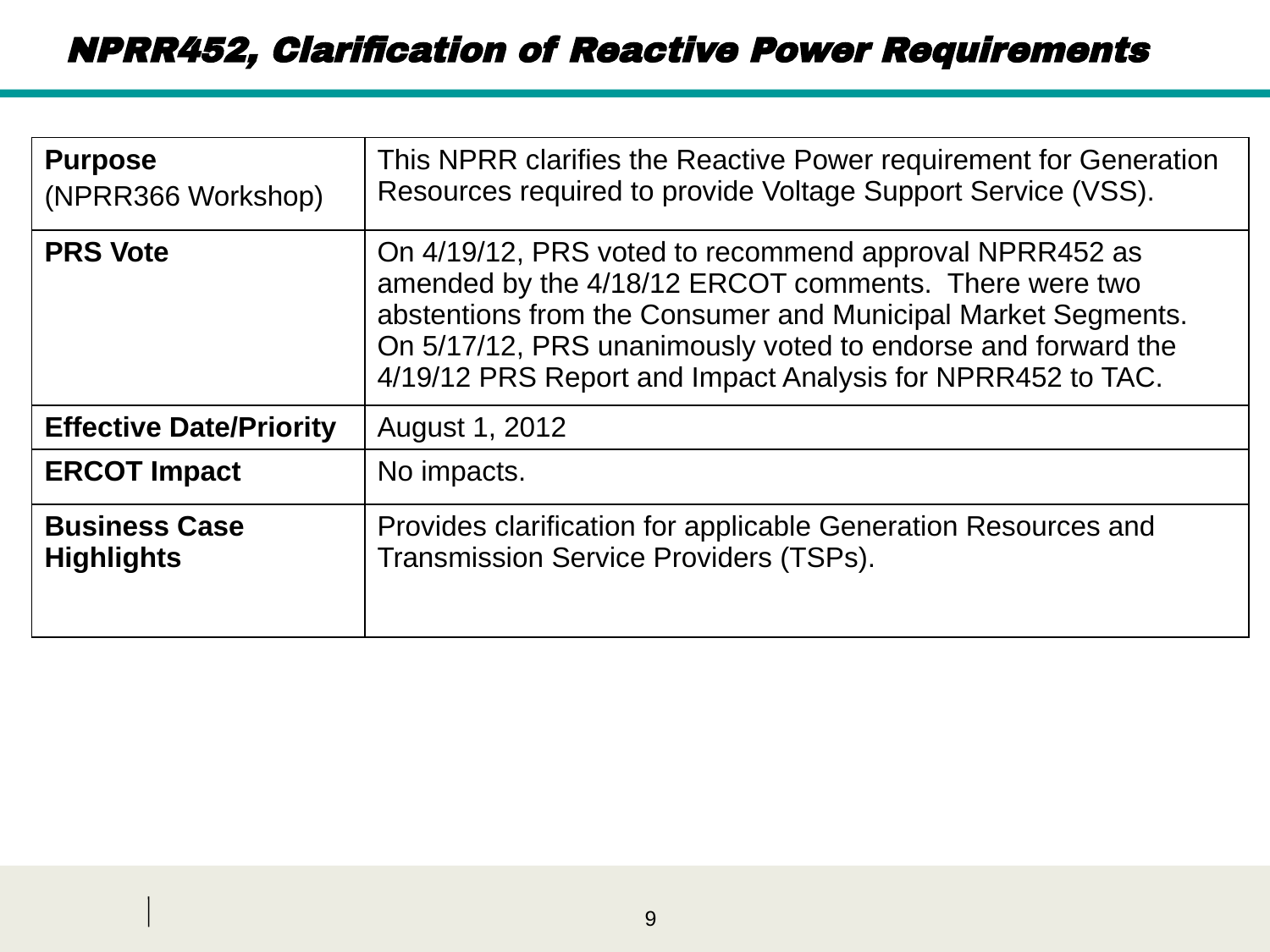

NPRR452, Clarification of Reactive Power Requirements
| Purpose (NPRR366 Workshop) | This NPRR clarifies the Reactive Power requirement for Generation Resources required to provide Voltage Support Service (VSS). |
| --- | --- |
| PRS Vote | On 4/19/12, PRS voted to recommend approval NPRR452 as amended by the 4/18/12 ERCOT comments. There were two abstentions from the Consumer and Municipal Market Segments. On 5/17/12, PRS unanimously voted to endorse and forward the 4/19/12 PRS Report and Impact Analysis for NPRR452 to TAC. |
| Effective Date/Priority | August 1, 2012 |
| ERCOT Impact | No impacts. |
| Business Case Highlights | Provides clarification for applicable Generation Resources and Transmission Service Providers (TSPs). |